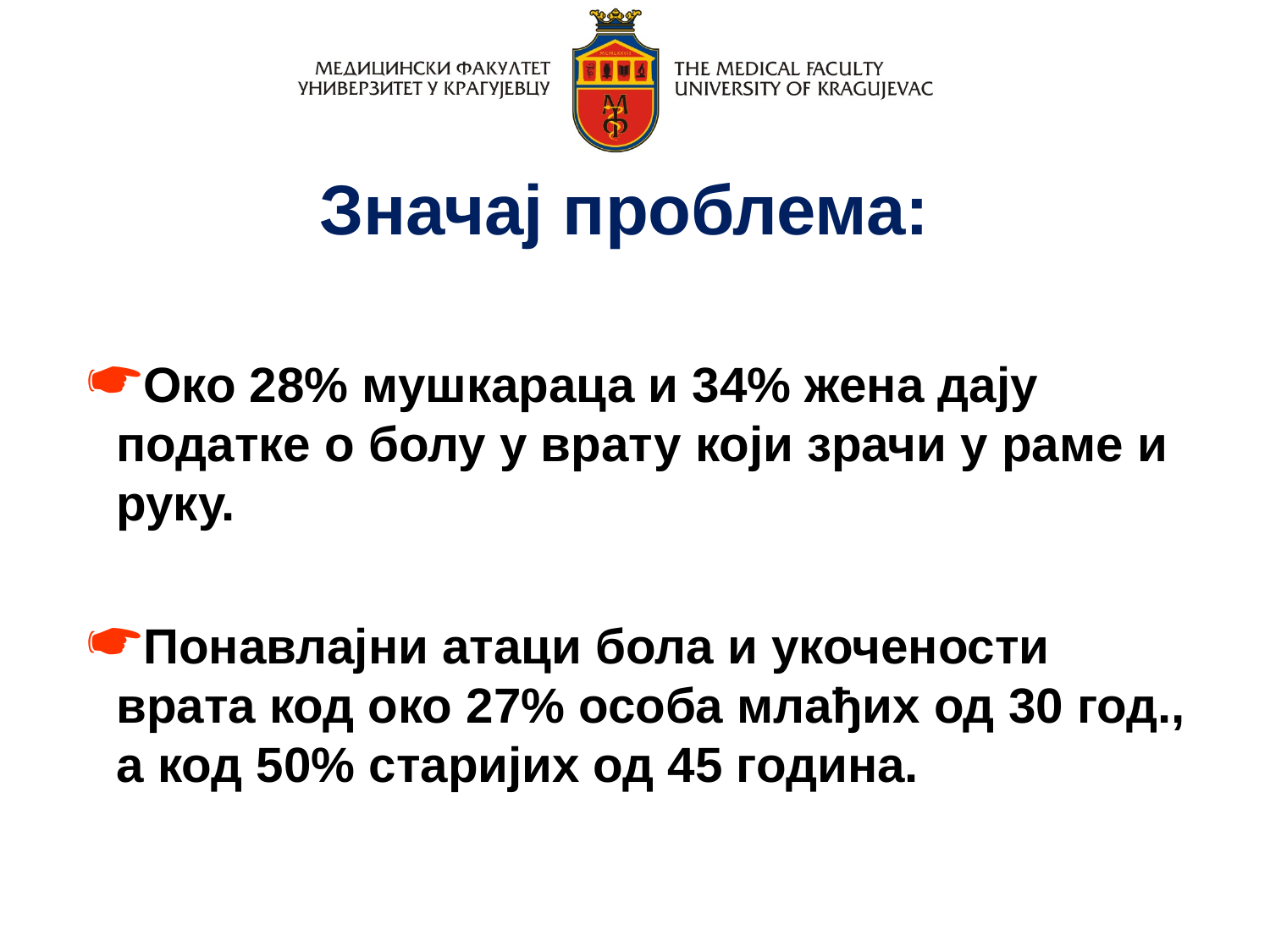

Значај проблема:

Око 28% мушкараца и 34% жена дају податке о болу у врату који зрачи у раме и руку.

Понавлајни атаци бола и укочености врата код око 27% особа млађих од 30 год., а код 50% старијих од 45 година.